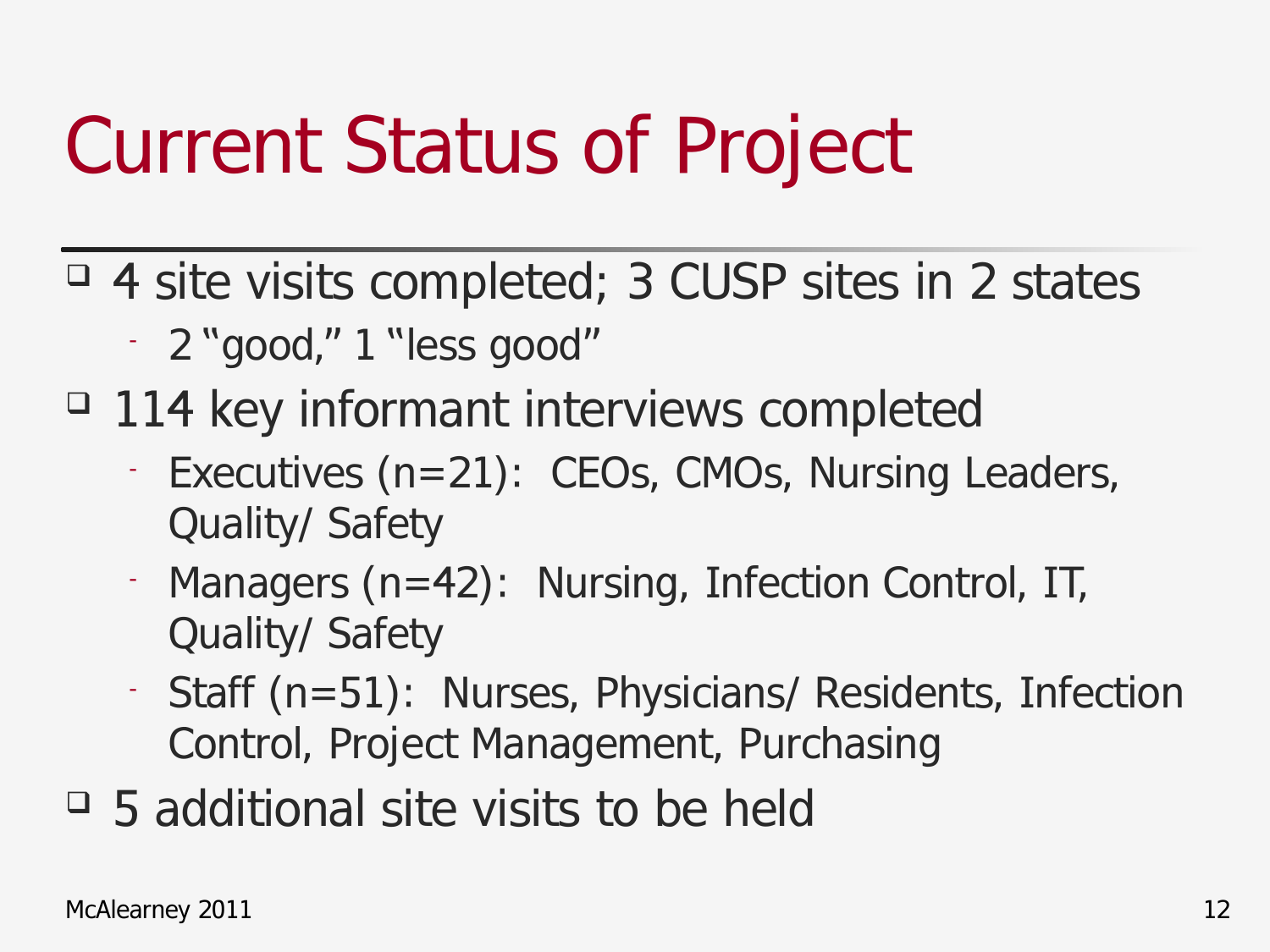

# Current Status of Project
4 site visits completed; 3 CUSP sites in 2 states
2 “good,” 1 “less good”
114 key informant interviews completed
Executives (n=21):  CEOs, CMOs, Nursing Leaders, Quality/ Safety
Managers (n=42):  Nursing, Infection Control, IT, Quality/ Safety
Staff (n=51):  Nurses, Physicians/ Residents, Infection Control, Project Management, Purchasing
5 additional site visits to be held
McAlearney 2011
12